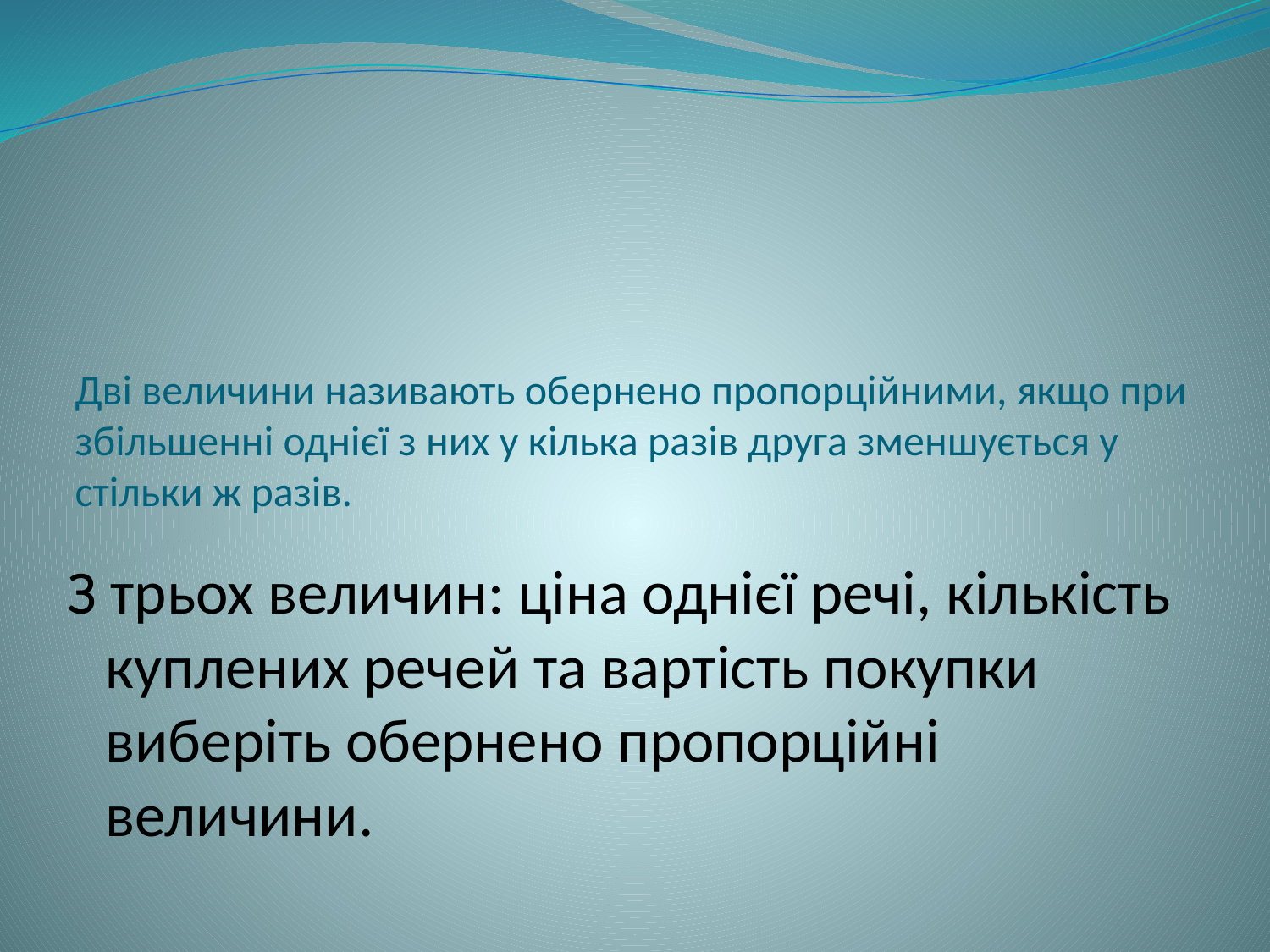

# Дві величини називають обернено пропорційними, якщо при збільшенні однієї з них у кілька разів друга зменшується у стільки ж разів.
З трьох величин: ціна однієї речі, кількість куплених речей та вартість покупки виберіть обернено пропорційні величини.